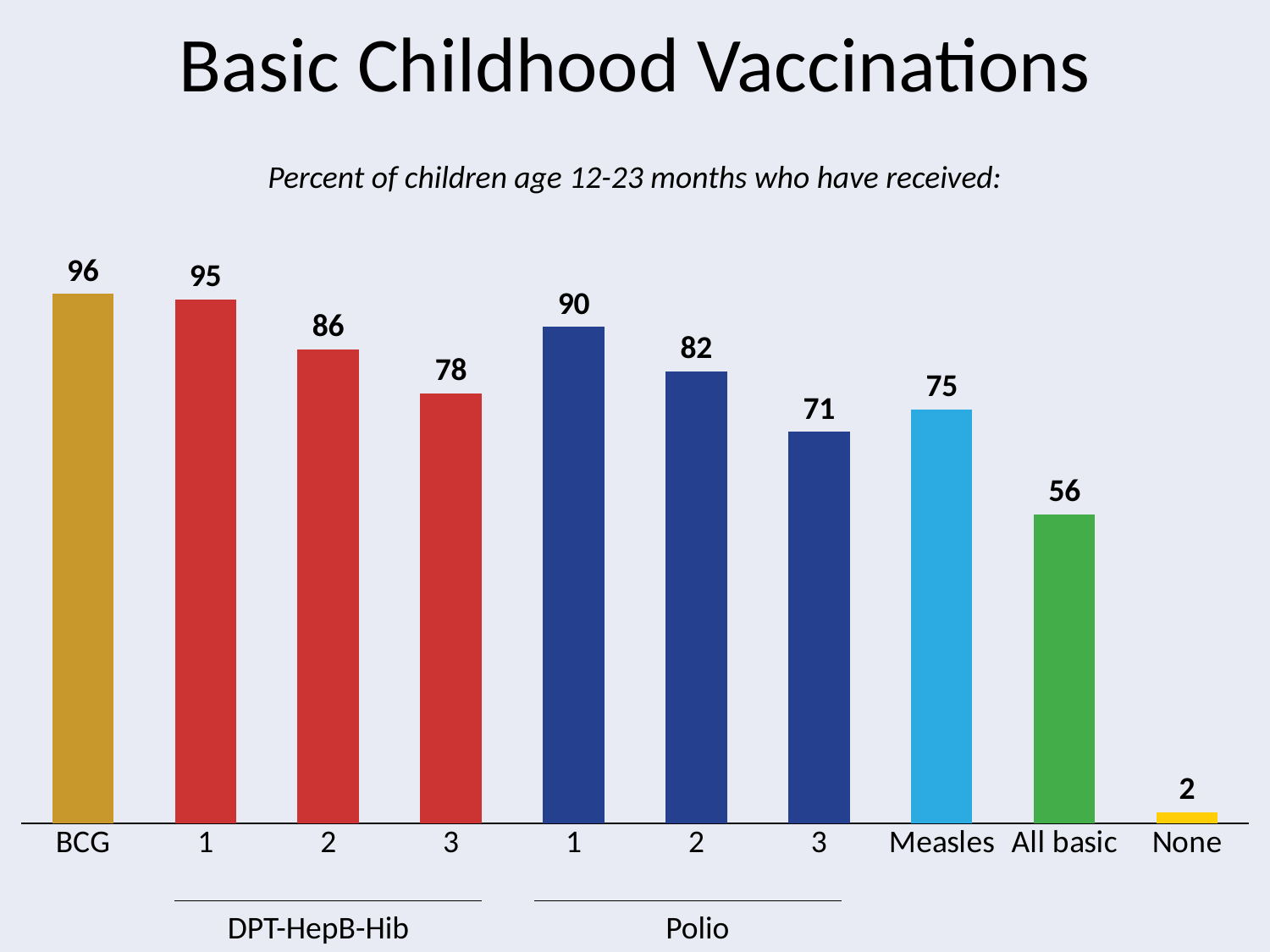

# Basic Childhood Vaccinations
Percent of children age 12-23 months who have received:

### Chart

| Category | Series 1 |
|---|---|
| BCG | 96.0 |
| 1 | 95.0 |
| 2 | 86.0 |
| 3 | 78.0 |
| 1 | 90.0 |
| 2 | 82.0 |
| 3 | 71.0 |
| Measles | 75.0 |
| All basic | 56.0 |
| None | 2.0 |
Polio
DPT-HepB-Hib